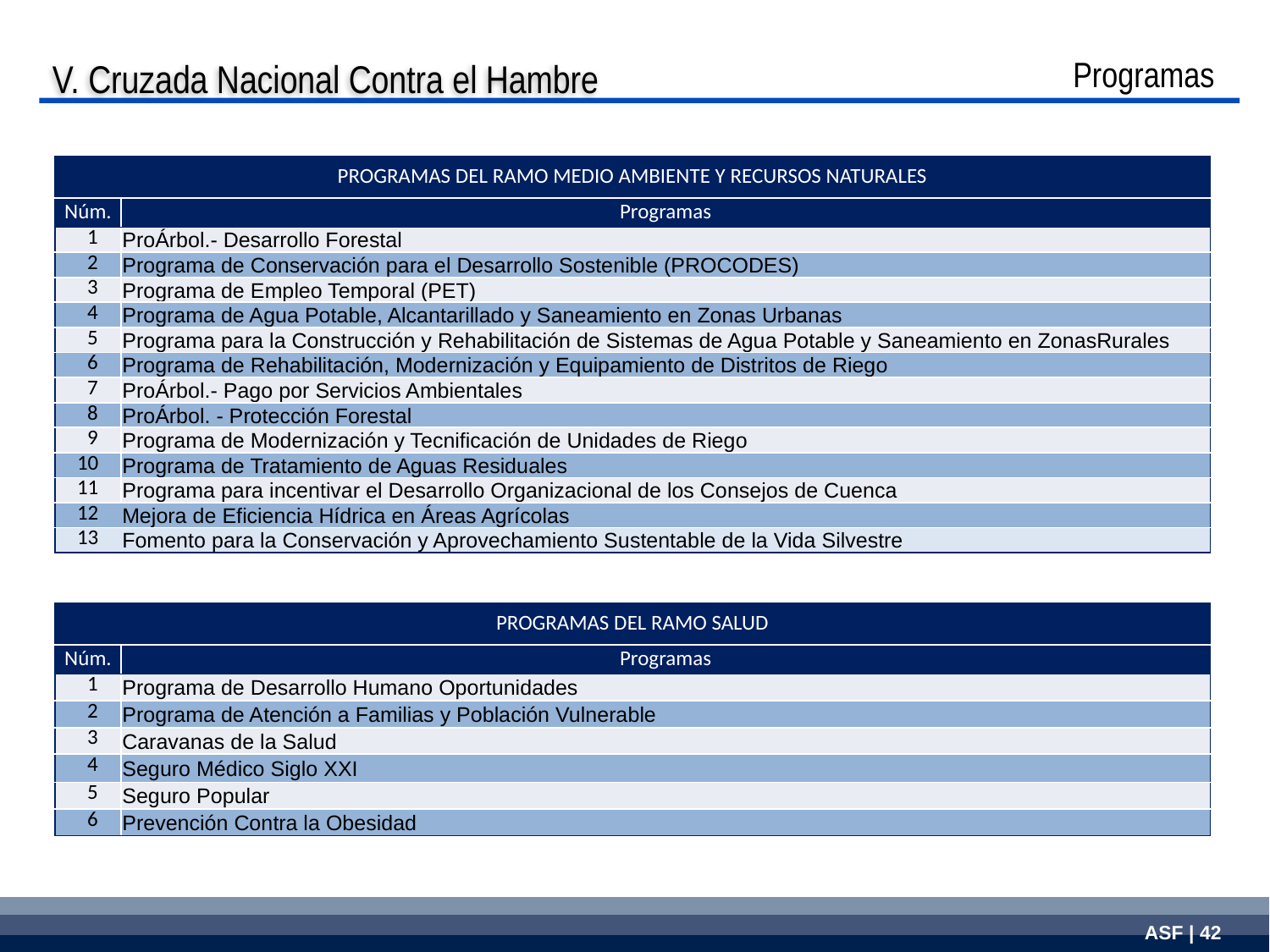

V. Cruzada Nacional Contra el Hambre
Programas

| PROGRAMAS DEL RAMO MEDIO AMBIENTE Y RECURSOS NATURALES |  |
| --- | --- |
| Núm. | Programas |
| 1 | ProÁrbol.- Desarrollo Forestal |
| 2 | Programa de Conservación para el Desarrollo Sostenible (PROCODES) |
| 3 | Programa de Empleo Temporal (PET) |
| 4 | Programa de Agua Potable, Alcantarillado y Saneamiento en Zonas Urbanas |
| 5 | Programa para la Construcción y Rehabilitación de Sistemas de Agua Potable y Saneamiento en ZonasRurales |
| 6 | Programa de Rehabilitación, Modernización y Equipamiento de Distritos de Riego |
| 7 | ProÁrbol.- Pago por Servicios Ambientales |
| 8 | ProÁrbol. - Protección Forestal |
| 9 | Programa de Modernización y Tecnificación de Unidades de Riego |
| 10 | Programa de Tratamiento de Aguas Residuales |
| 11 | Programa para incentivar el Desarrollo Organizacional de los Consejos de Cuenca |
| 12 | Mejora de Eficiencia Hídrica en Áreas Agrícolas |
| 13 | Fomento para la Conservación y Aprovechamiento Sustentable de la Vida Silvestre |
| PROGRAMAS DEL RAMO SALUD |  |
| --- | --- |
| Núm. | Programas |
| 1 | Programa de Desarrollo Humano Oportunidades |
| 2 | Programa de Atención a Familias y Población Vulnerable |
| 3 | Caravanas de la Salud |
| 4 | Seguro Médico Siglo XXI |
| 5 | Seguro Popular |
| 6 | Prevención Contra la Obesidad |
|  |
| --- |
|  |
|  |
ASF | 42